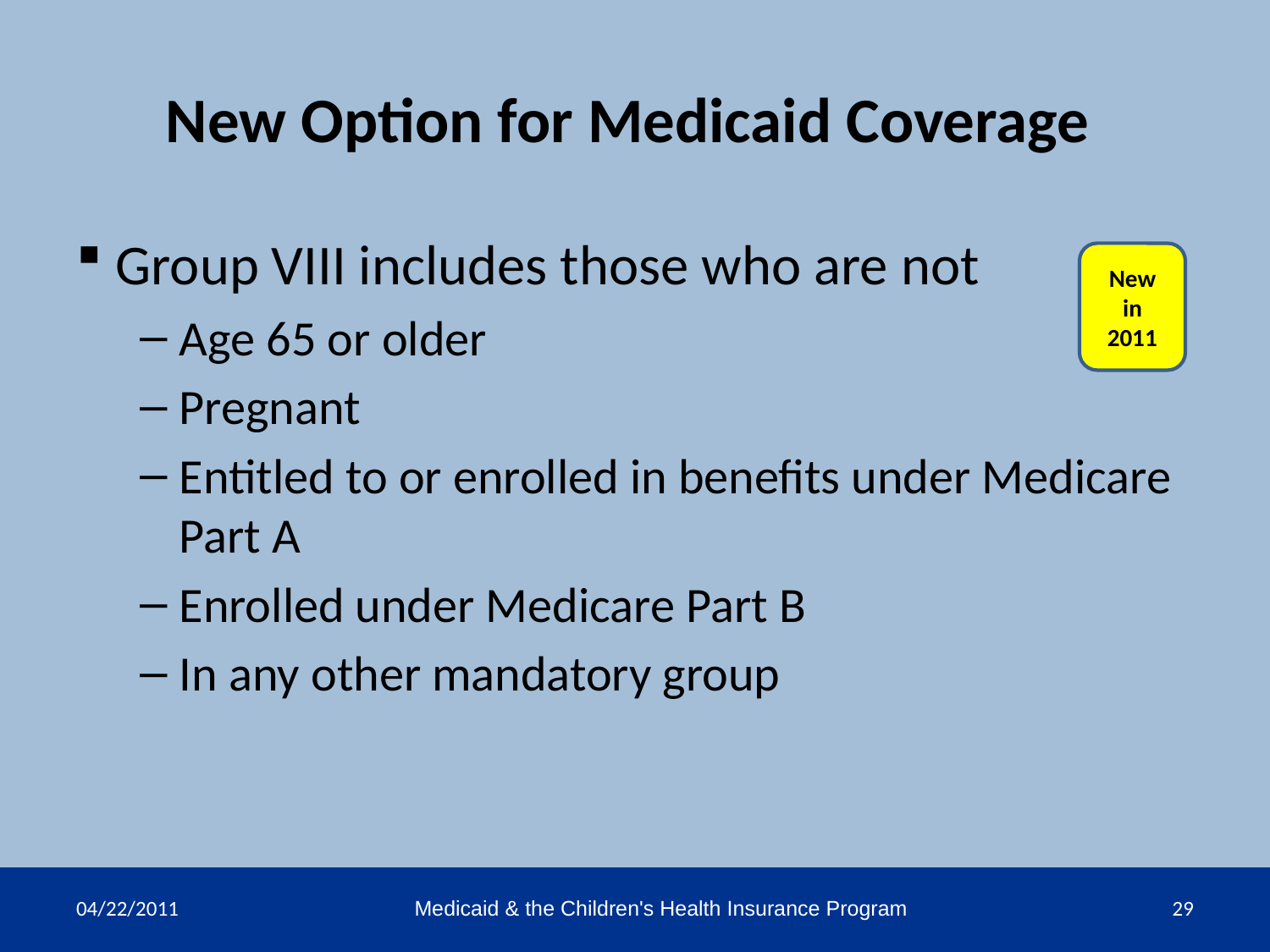

# New Option for Medicaid Coverage
Group VIII includes those who are not
Age 65 or older
Pregnant
Entitled to or enrolled in benefits under Medicare Part A
Enrolled under Medicare Part B
In any other mandatory group

New in 2011
04/22/2011
Medicaid & the Children's Health Insurance Program
29